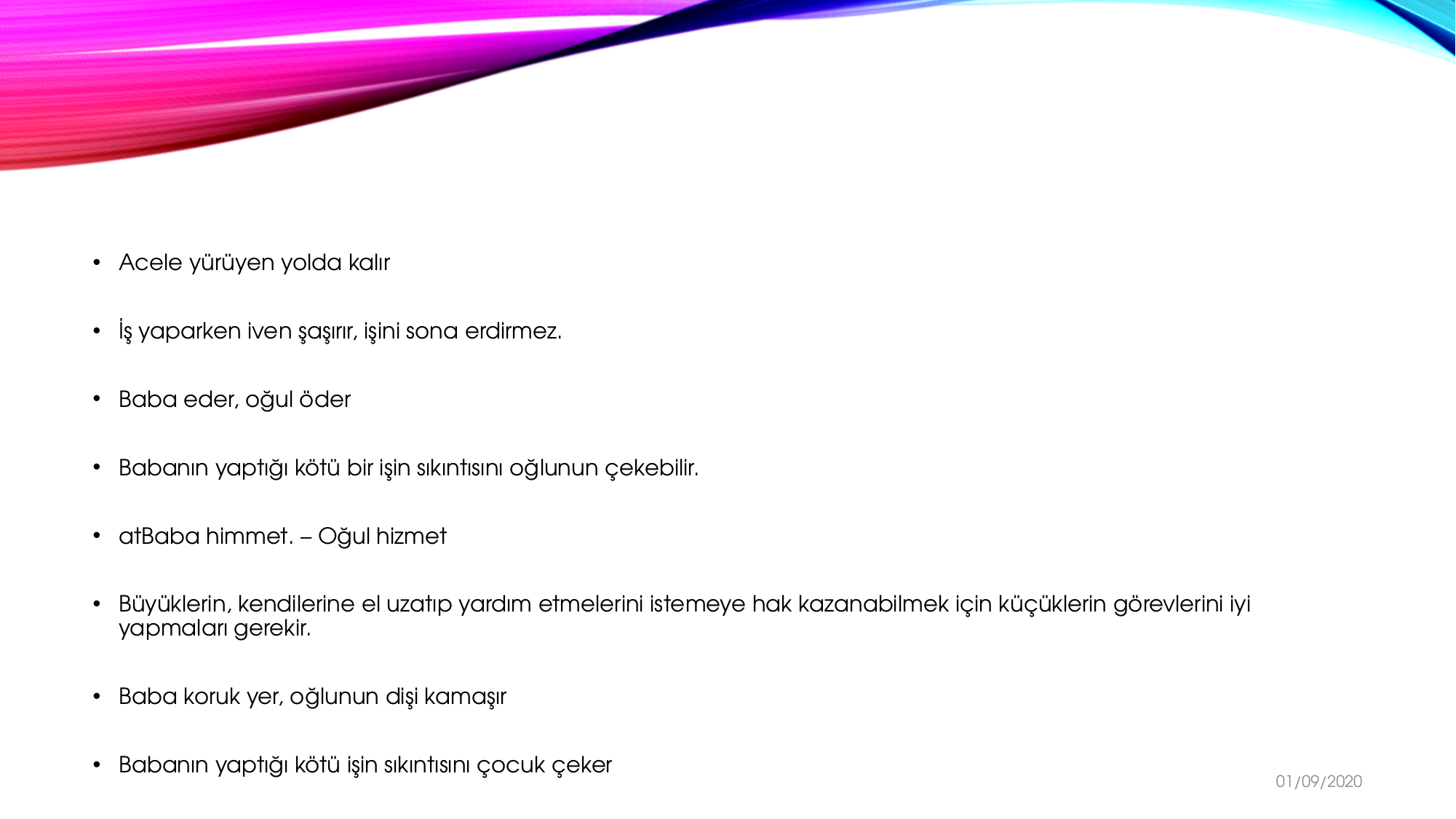

#
Acele yürüyen yolda kalır

İş yaparken iven şaşırır, işini sona erdirmez.

Baba eder, oğul öder

Babanın yaptığı kötü bir işin sıkıntısını oğlunun çekebilir.

atBaba himmet. – Oğul hizmet

Büyüklerin, kendilerine el uzatıp yardım etmelerini istemeye hak kazanabilmek için küçüklerin görevlerini iyi yapmaları gerekir.

Baba koruk yer, oğlunun dişi kamaşır

Babanın yaptığı kötü işin sıkıntısını çocuk çeker

01/09/2020